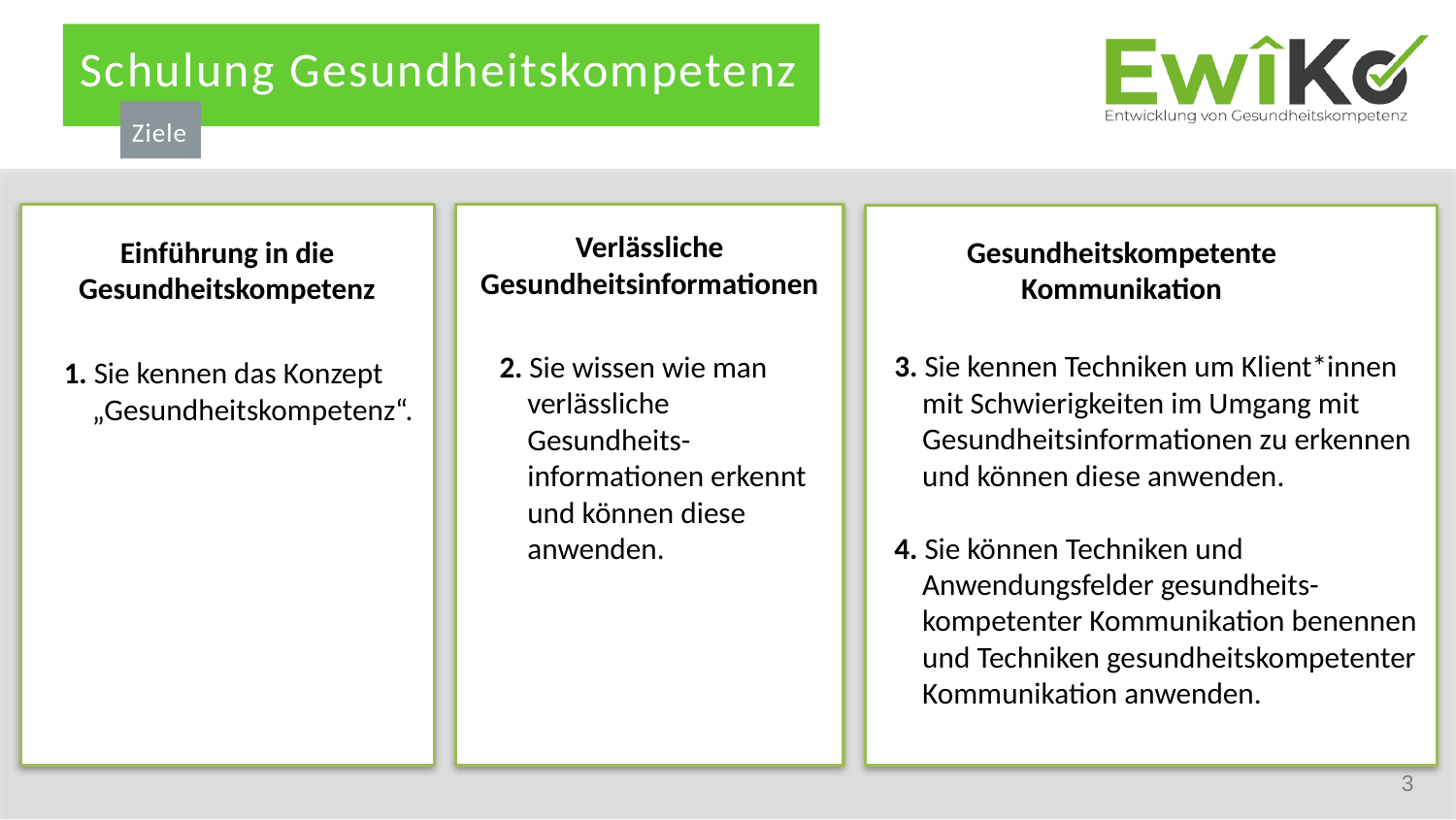

Schulung Gesundheitskompetenz
Ziele
1. Sie kennen das Konzept „Gesundheitskompetenz“.

2. Sie wissen wie man verlässliche Gesundheits-informationen erkennt und können diese anwenden.

3. Sie kennen Techniken um Klient*innen mit Schwierigkeiten im Umgang mit Gesundheitsinformationen zu erkennen und können diese anwenden.

4. Sie können Techniken und Anwendungsfelder gesundheits-kompetenter Kommunikation benennen und Techniken gesundheitskompetenter Kommunikation anwenden.

Verlässliche Gesundheitsinformationen
Einführung in die Gesundheitskompetenz
Gesundheitskompetente Kommunikation